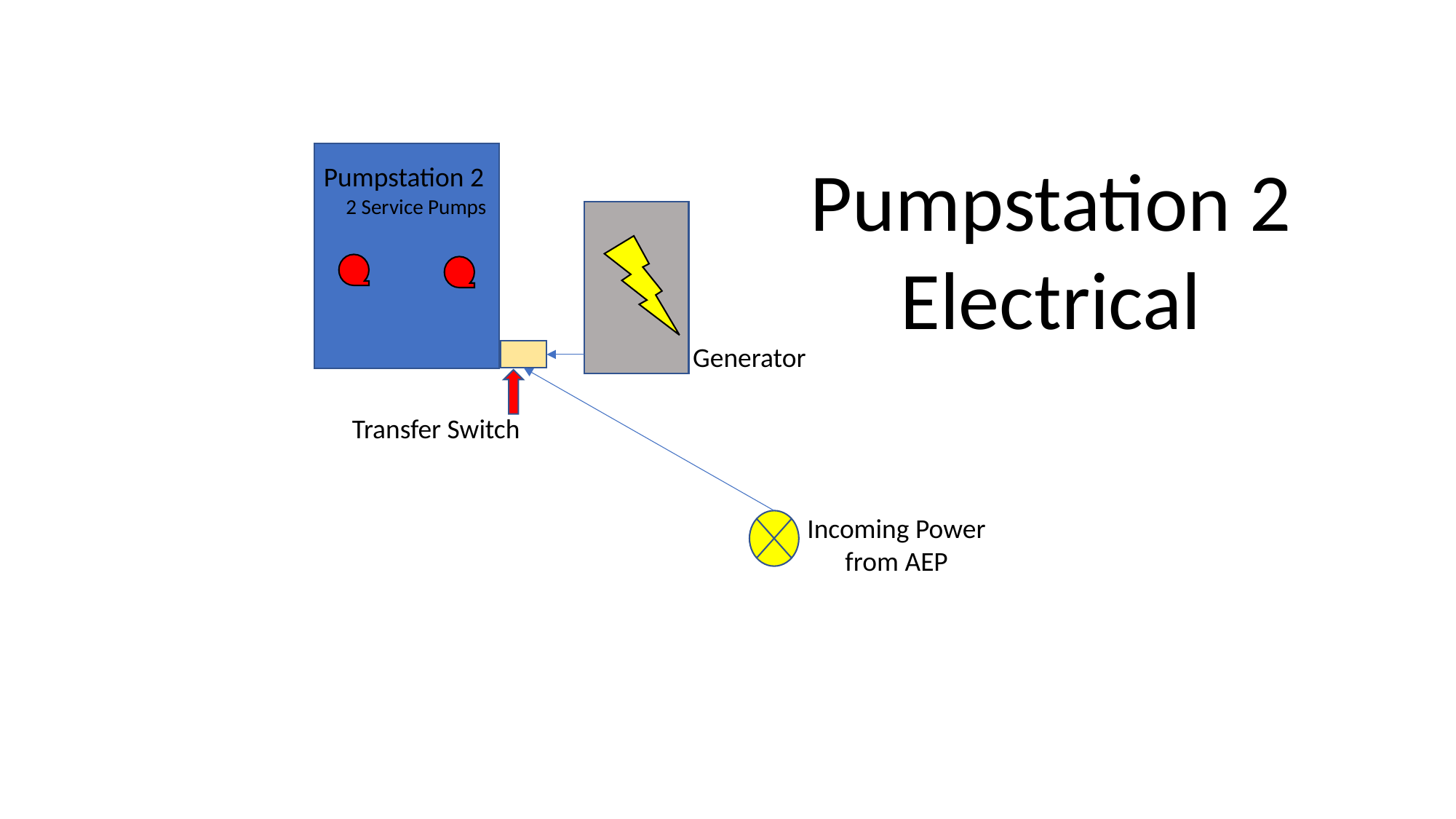

Pumpstation 2
 Electrical
Pumpstation 2

2 Service Pumps

Generator

Transfer Switch
Incoming Power from AEP